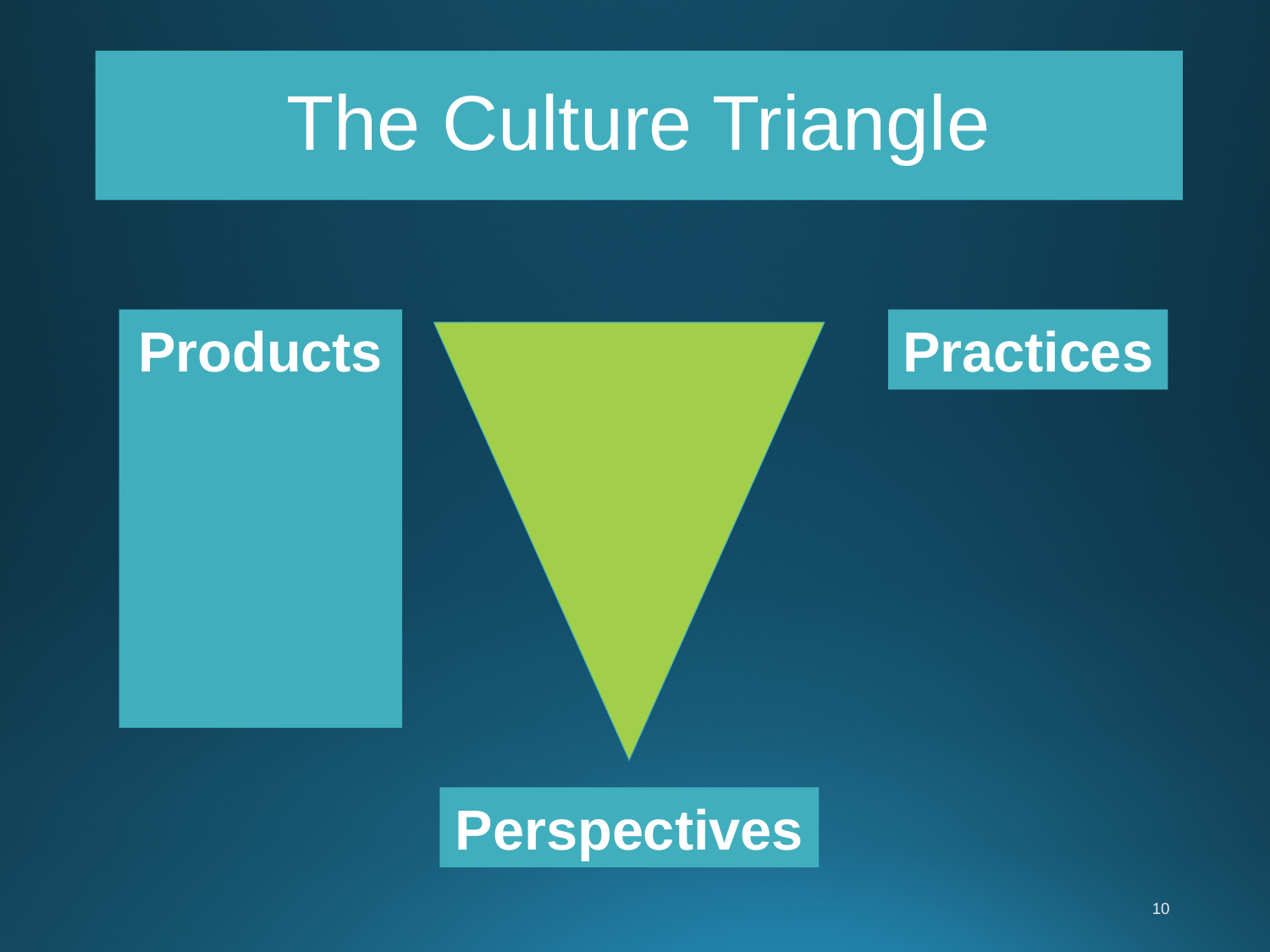

# The Culture Triangle
Products
Practices

Perspectives
10